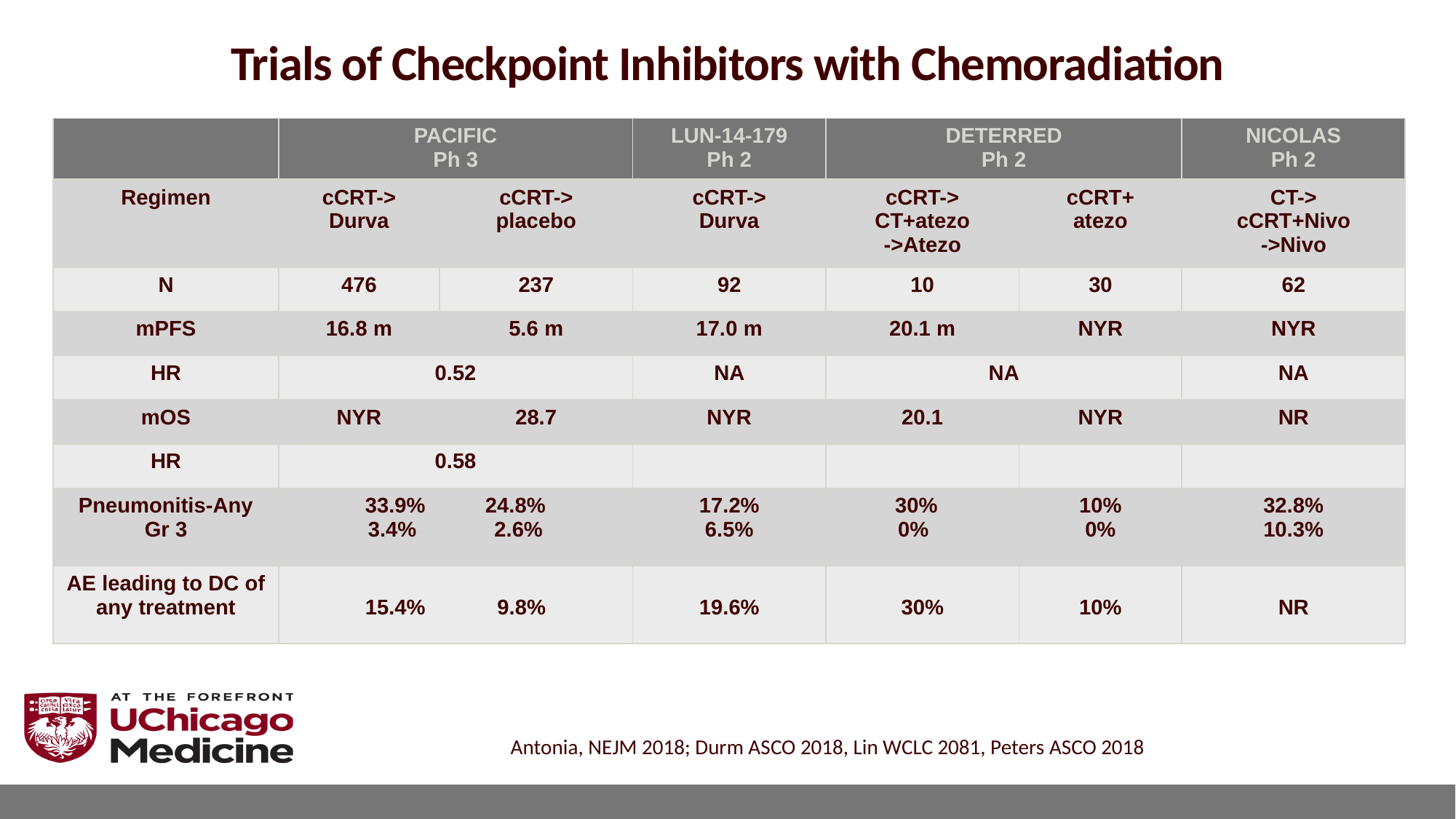

# Trials of Checkpoint Inhibitors with Chemoradiation
|  | PACIFIC Ph 3 |  | LUN-14-179 Ph 2 | DETERRED Ph 2 |  | NICOLAS Ph 2 |
| --- | --- | --- | --- | --- | --- | --- |
| Regimen | cCRT-> Durva | cCRT-> placebo | cCRT-> Durva | cCRT-> CT+atezo ->Atezo | cCRT+ atezo | CT-> cCRT+Nivo ->Nivo |
| N | 476 | 237 | 92 | 10 | 30 | 62 |
| mPFS | 16.8 m | 5.6 m | 17.0 m | 20.1 m | NYR | NYR |
| HR | 0.52 |  | NA | NA |  | NA |
| mOS | NYR | 28.7 | NYR | 20.1 | NYR | NR |
| HR | 0.58 |  |  |  |  |  |
| Pneumonitis-Any Gr 3 | 33.9% 24.8% 3.4% 2.6% |  | 17.2% 6.5% | 30% 0% | 10% 0% | 32.8% 10.3% |
| AE leading to DC of any treatment | 15.4% 9.8% |  | 19.6% | 30% | 10% | NR |
Antonia, NEJM 2018; Durm ASCO 2018, Lin WCLC 2081, Peters ASCO 2018